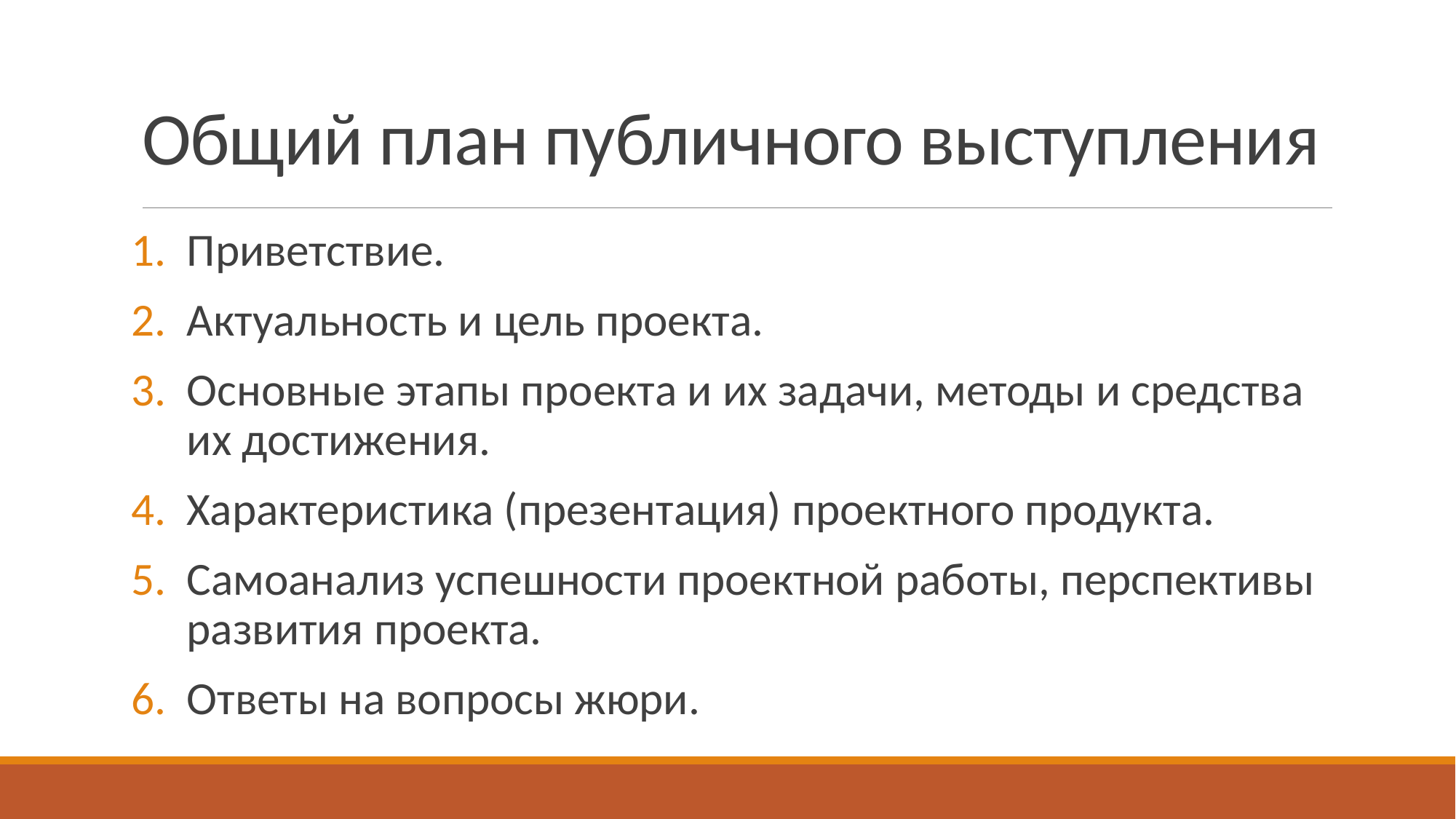

# Общий план публичного выступления
Приветствие.
Актуальность и цель проекта.
Основные этапы проекта и их задачи, методы и средства их достижения.
Характеристика (презентация) проектного продукта.
Самоанализ успешности проектной работы, перспективы развития проекта.
Ответы на вопросы жюри.